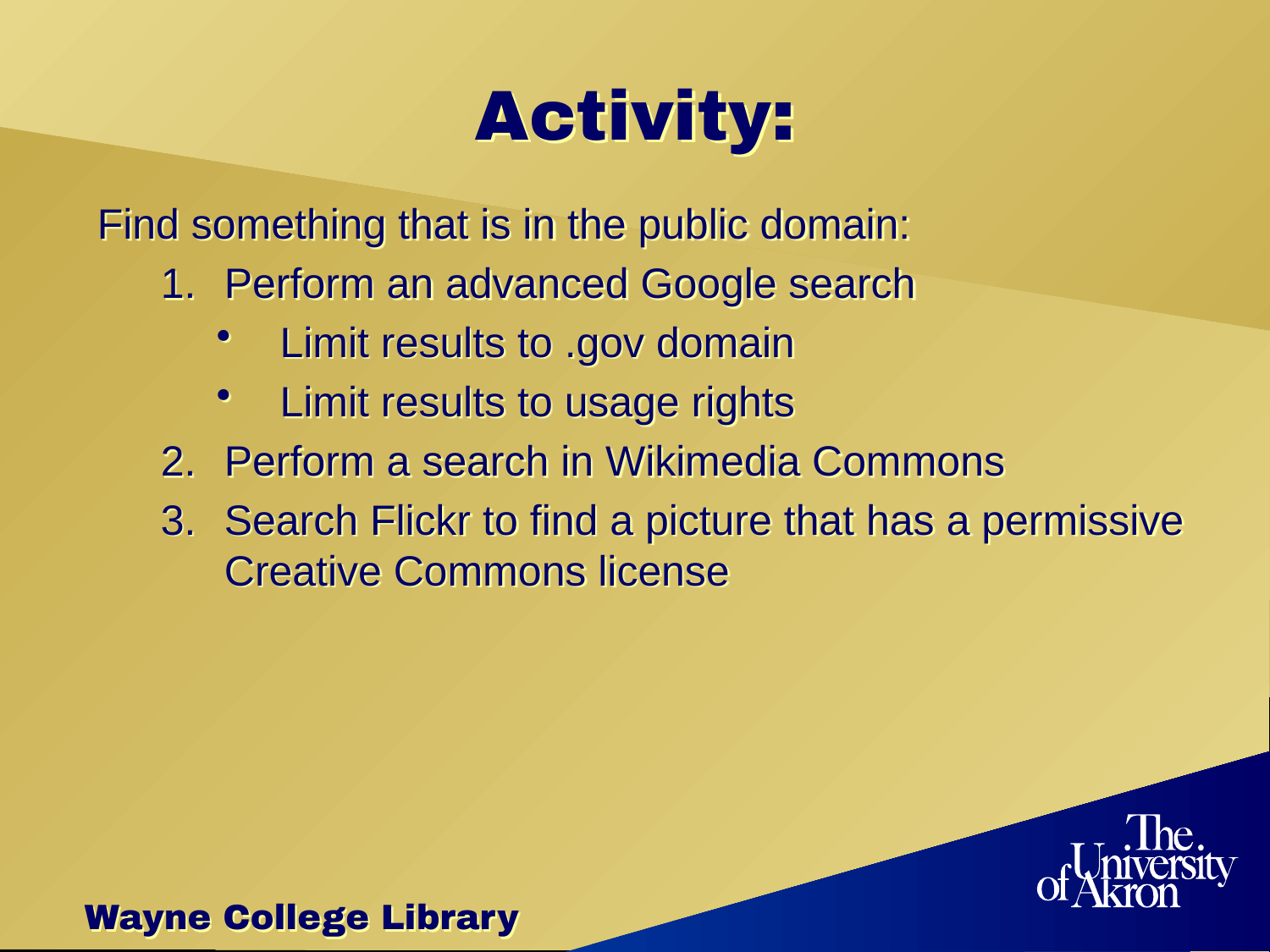

# Activity:
Find something that is in the public domain:
Perform an advanced Google search
Limit results to .gov domain
Limit results to usage rights
Perform a search in Wikimedia Commons
Search Flickr to find a picture that has a permissive Creative Commons license

Wayne College Library